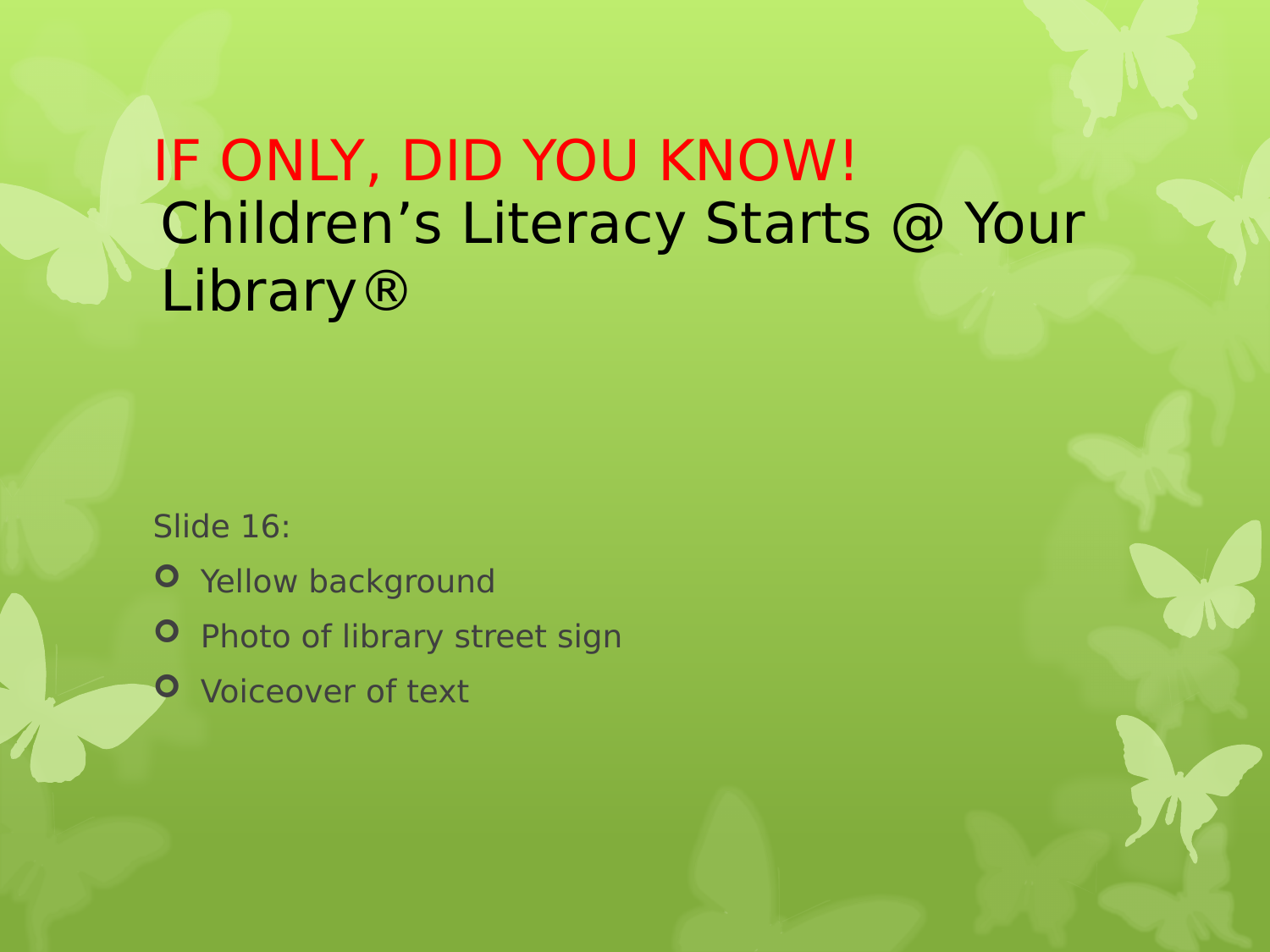

# IF ONLY, DID YOU KNOW!
Children’s Literacy Starts @ Your Library®
Slide 16:
Yellow background
Photo of library street sign
Voiceover of text